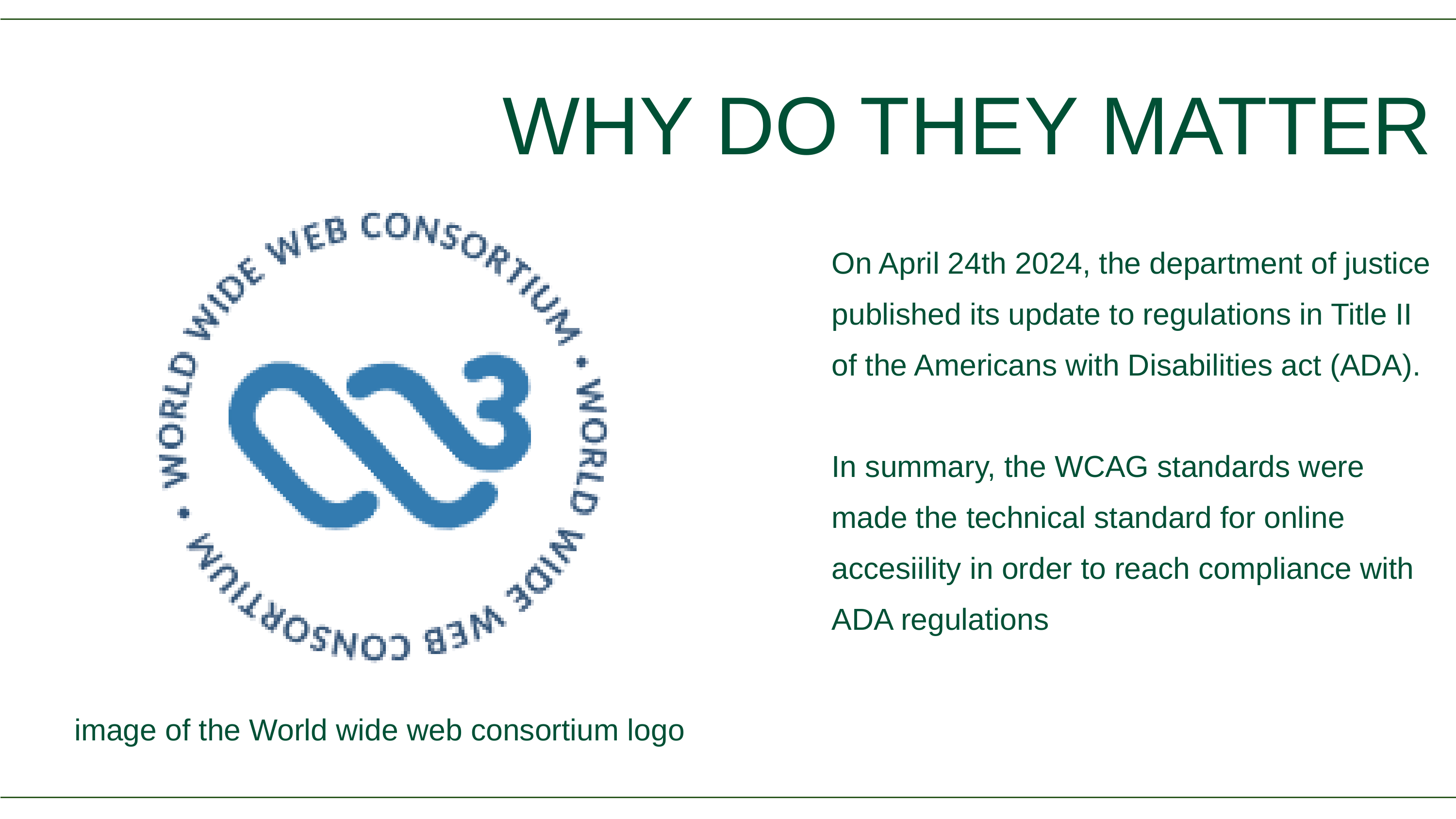

WHY DO THEY MATTER
On April 24th 2024, the department of justice published its update to regulations in Title II of the Americans with Disabilities act (ADA).

In summary, the WCAG standards were made the technical standard for online accesiility in order to reach compliance with ADA regulations

image of the World wide web consortium logo